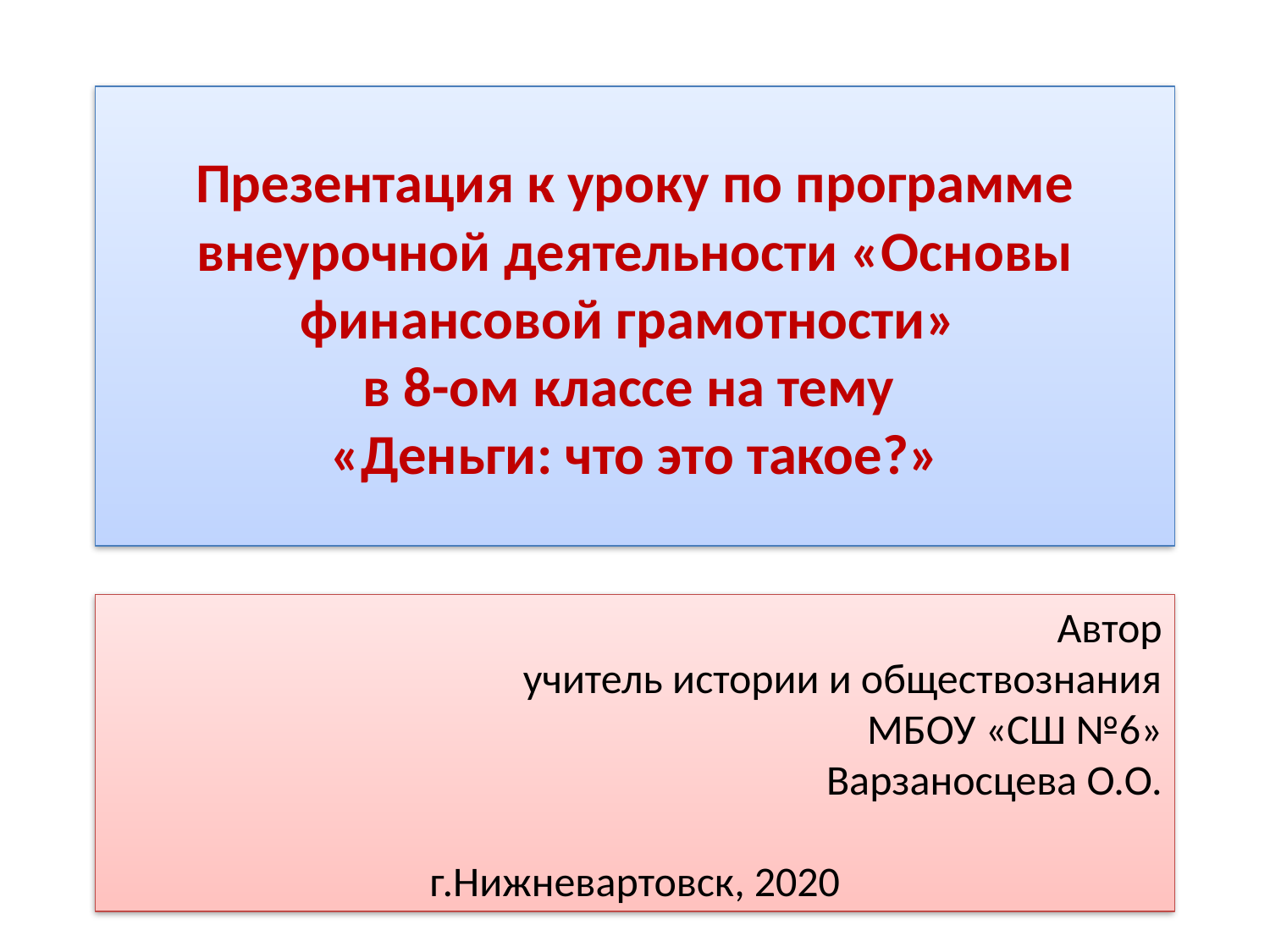

# Презентация к уроку по программе внеурочной деятельности «Основы финансовой грамотности» в 8-ом классе на тему «Деньги: что это такое?»
Автор
учитель истории и обществознания
МБОУ «СШ №6»
Варзаносцева О.О.

г.Нижневартовск, 2020